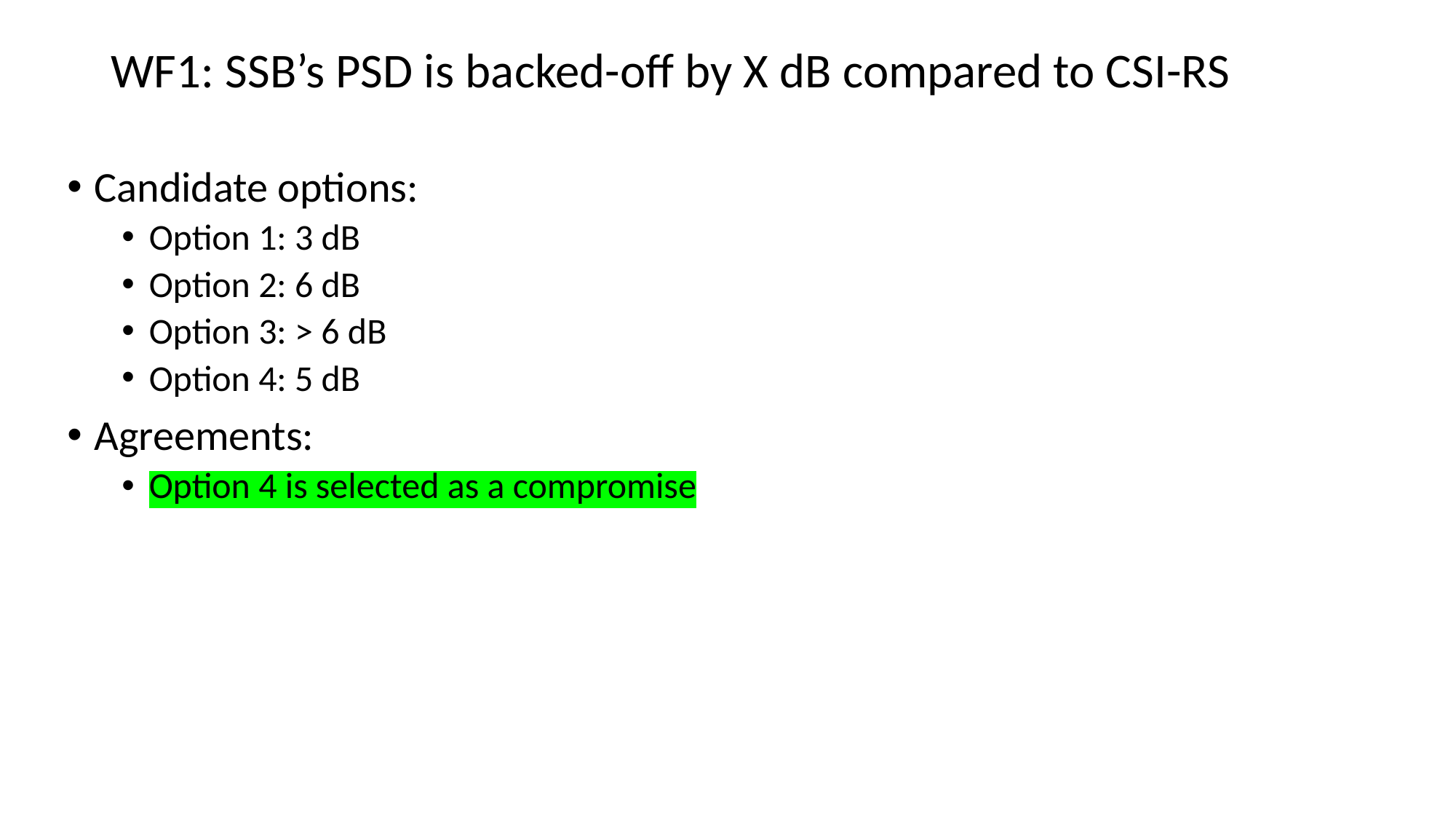

WF1: SSB’s PSD is backed-off by X dB compared to CSI-RS
Candidate options:
Option 1: 3 dB
Option 2: 6 dB
Option 3: > 6 dB
Option 4: 5 dB
Agreements:
Option 4 is selected as a compromise